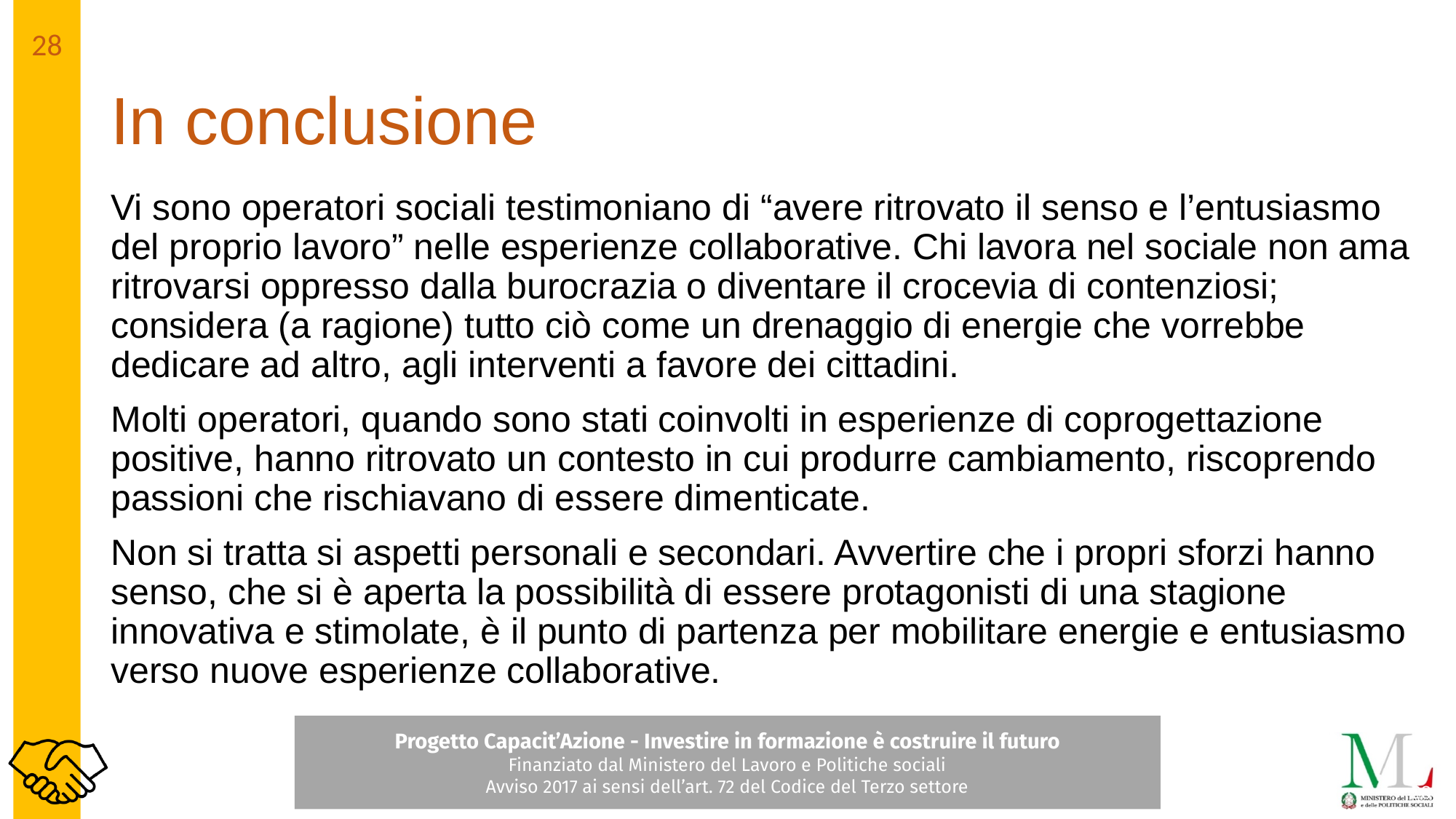

# In conclusione
Vi sono operatori sociali testimoniano di “avere ritrovato il senso e l’entusiasmo del proprio lavoro” nelle esperienze collaborative. Chi lavora nel sociale non ama ritrovarsi oppresso dalla burocrazia o diventare il crocevia di contenziosi; considera (a ragione) tutto ciò come un drenaggio di energie che vorrebbe dedicare ad altro, agli interventi a favore dei cittadini.
Molti operatori, quando sono stati coinvolti in esperienze di coprogettazione positive, hanno ritrovato un contesto in cui produrre cambiamento, riscoprendo passioni che rischiavano di essere dimenticate.
Non si tratta si aspetti personali e secondari. Avvertire che i propri sforzi hanno senso, che si è aperta la possibilità di essere protagonisti di una stagione innovativa e stimolate, è il punto di partenza per mobilitare energie e entusiasmo verso nuove esperienze collaborative.
28